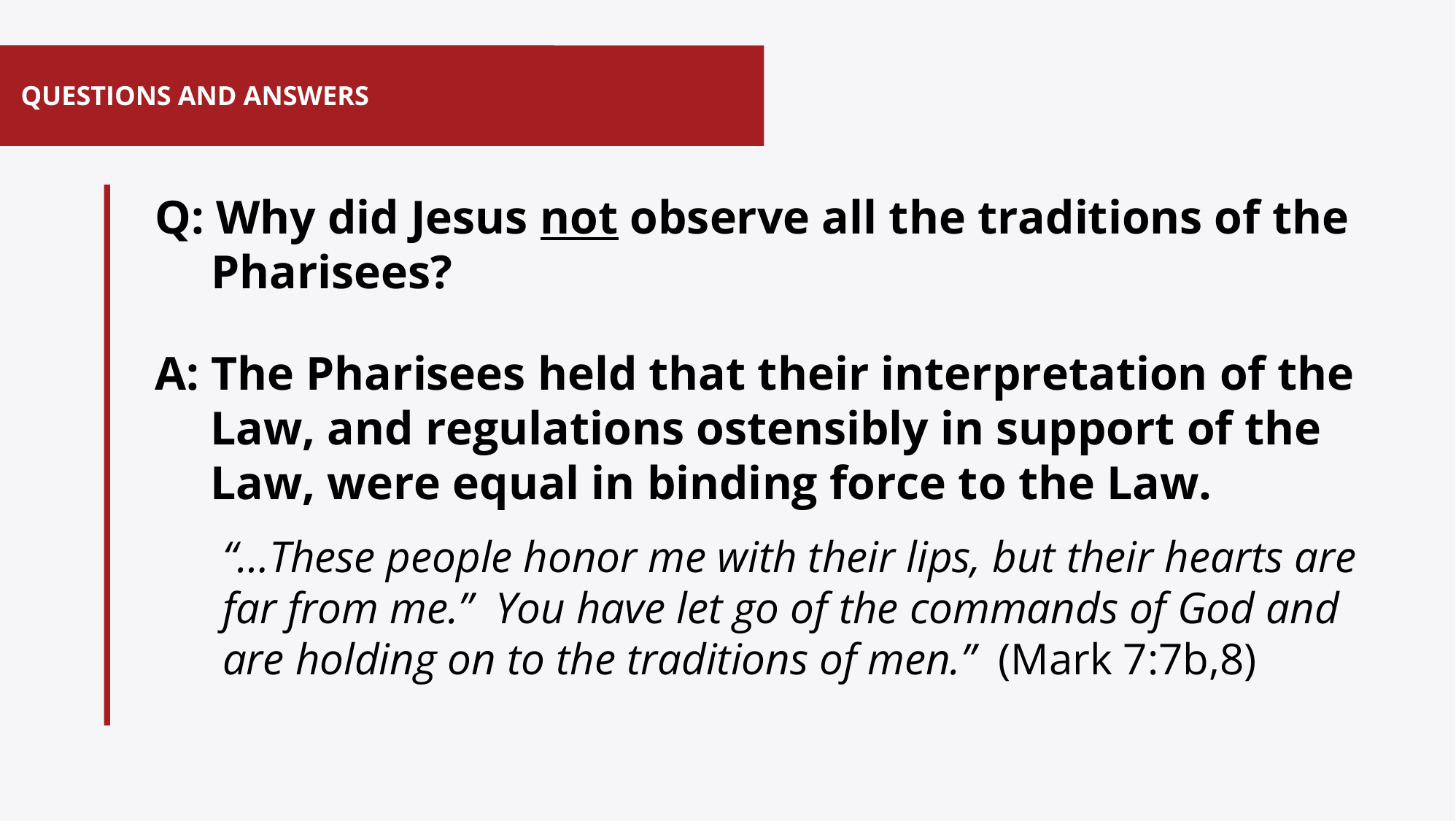

# QUESTIONS AND ANSWERS
Q: Why did Jesus not observe all the traditions of the Pharisees?

A: The Pharisees held that their interpretation of the Law, and regulations ostensibly in support of the Law, were equal in binding force to the Law.

“…These people honor me with their lips, but their hearts are far from me.”  You have let go of the commands of God and are holding on to the traditions of men.”  (Mark 7:7b,8)